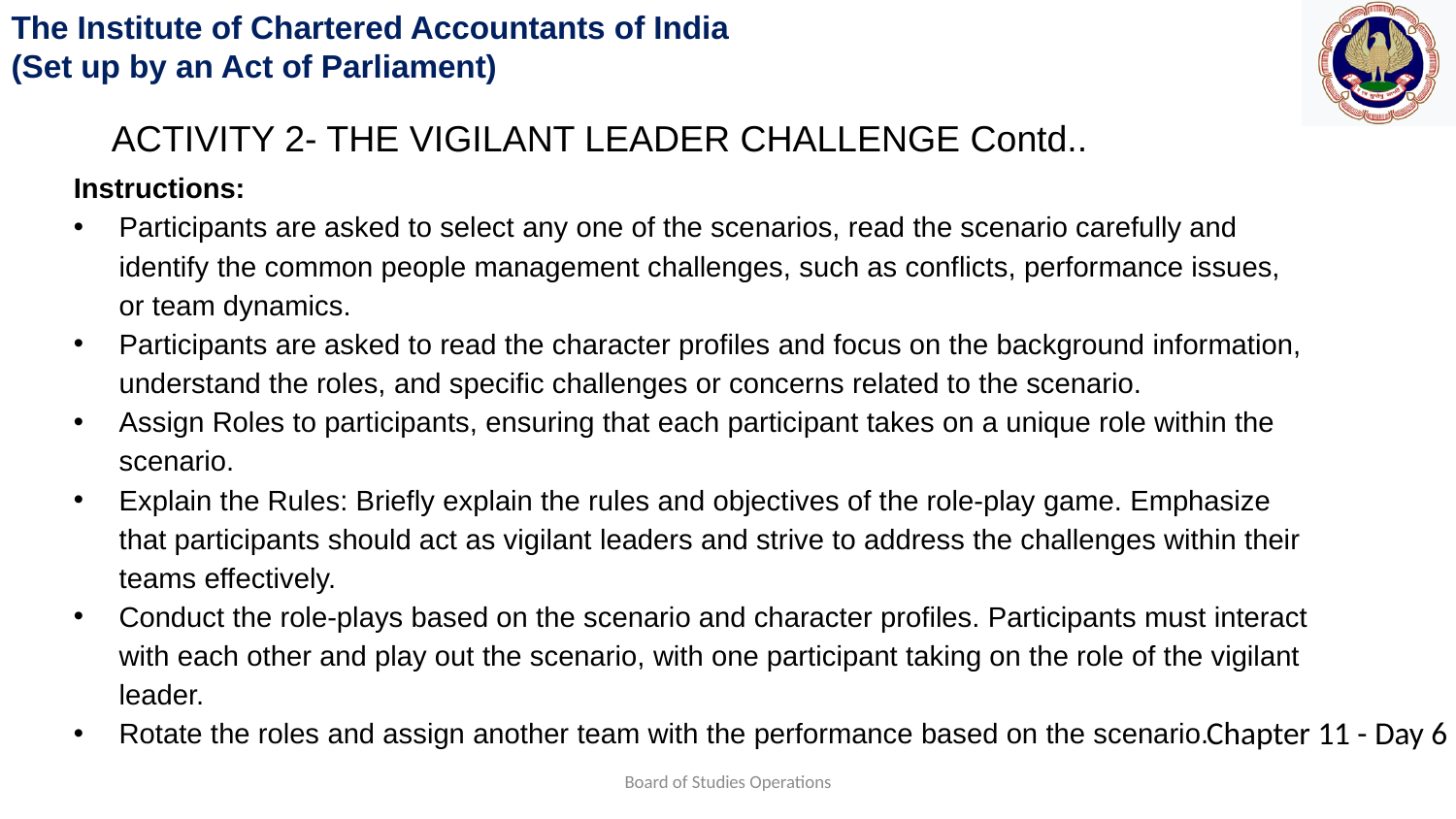

ACTIVITY 2- THE VIGILANT LEADER CHALLENGE Contd..
Instructions:
Participants are asked to select any one of the scenarios, read the scenario carefully and identify the common people management challenges, such as conflicts, performance issues, or team dynamics.
Participants are asked to read the character profiles and focus on the background information, understand the roles, and specific challenges or concerns related to the scenario.
Assign Roles to participants, ensuring that each participant takes on a unique role within the scenario.
Explain the Rules: Briefly explain the rules and objectives of the role-play game. Emphasize that participants should act as vigilant leaders and strive to address the challenges within their teams effectively.
Conduct the role-plays based on the scenario and character profiles. Participants must interact with each other and play out the scenario, with one participant taking on the role of the vigilant leader.
Rotate the roles and assign another team with the performance based on the scenario.
Board of Studies Operations